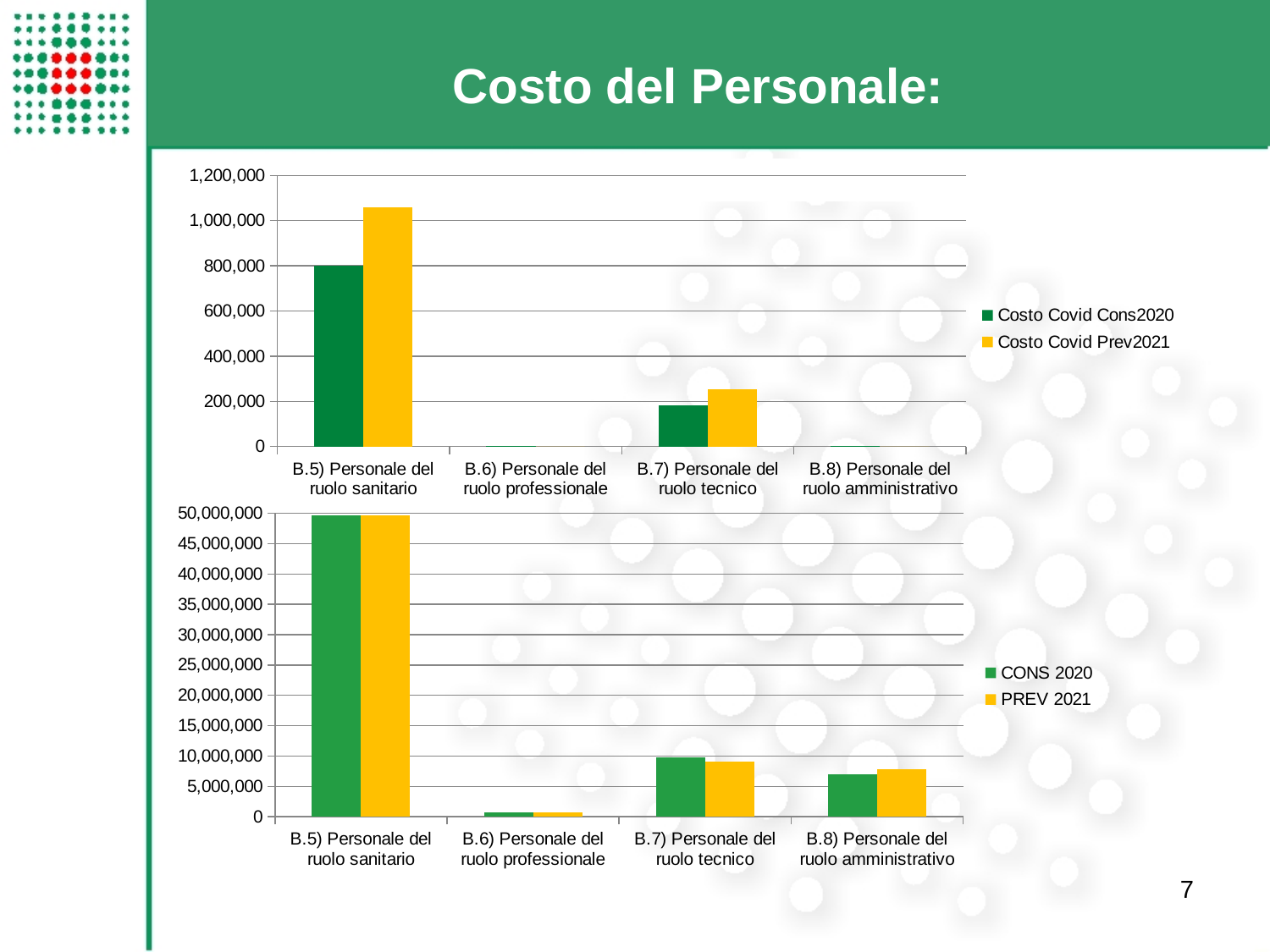

Costo del Personale:

### Chart

| Category | Costo Covid Cons2020 | Costo Covid Prev2021 |
|---|---|---|
| B.5) Personale del ruolo sanitario | 799092.8 | 1058137.36 |
| B.6) Personale del ruolo professionale | 3655.0 | 0.0 |
| B.7) Personale del ruolo tecnico | 183728.0 | 254823.25 |
| B.8) Personale del ruolo amministrativo | 3672.0 | 0.0 |

### Chart

| Category | CONS 2020 | PREV 2021 |
|---|---|---|
| B.5) Personale del ruolo sanitario | 49662882.52 | 49621174.64 |
| B.6) Personale del ruolo professionale | 674168.23 | 761477.0 |
| B.7) Personale del ruolo tecnico | 9806477.350000009 | 9155271.75 |
| B.8) Personale del ruolo amministrativo | 6941463.74 | 7852347.0 |
7